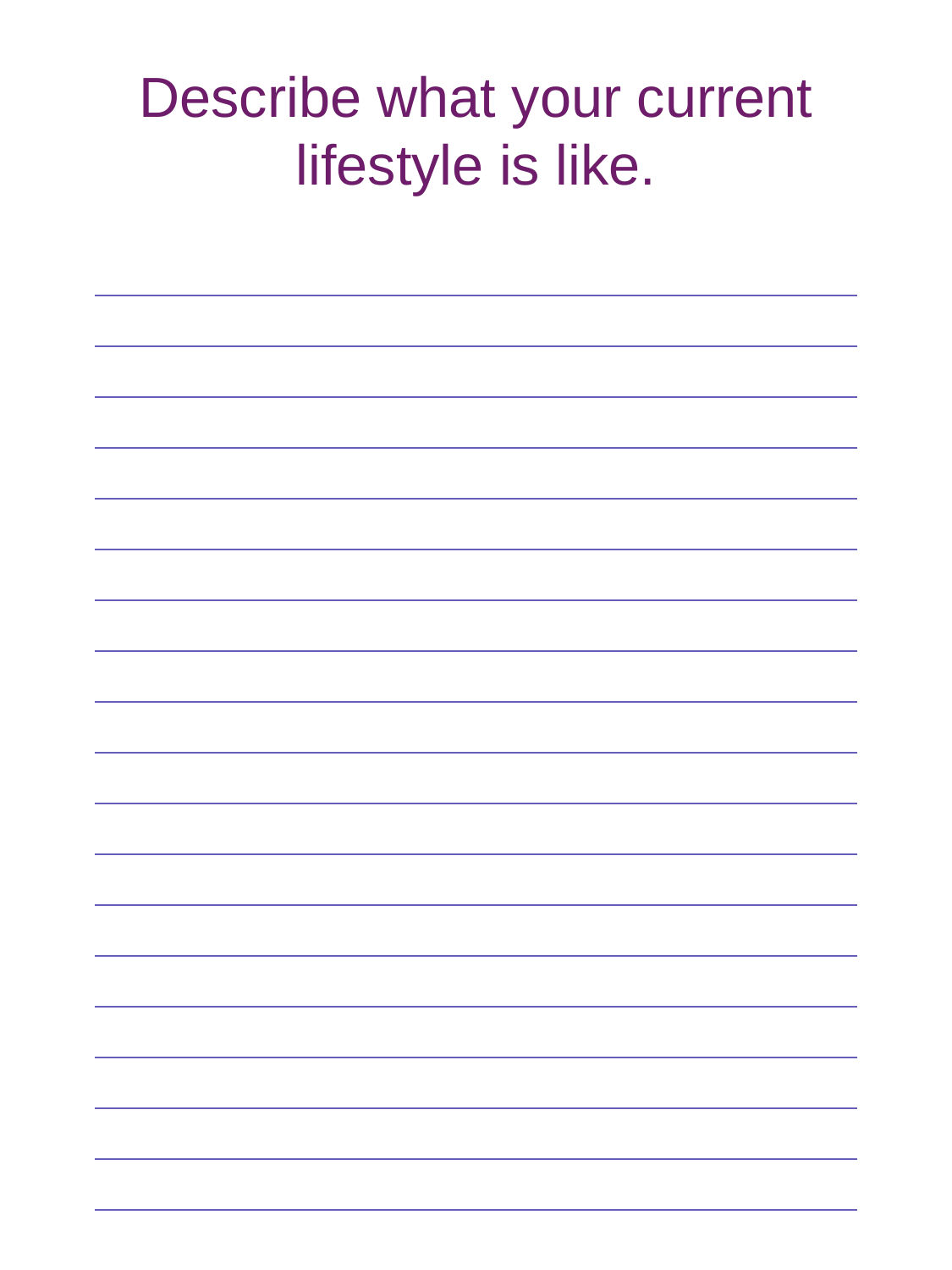

Describe what your current lifestyle is like.
|  |
| --- |
|  |
|  |
|  |
|  |
|  |
|  |
|  |
|  |
|  |
|  |
|  |
|  |
|  |
|  |
|  |
|  |
|  |